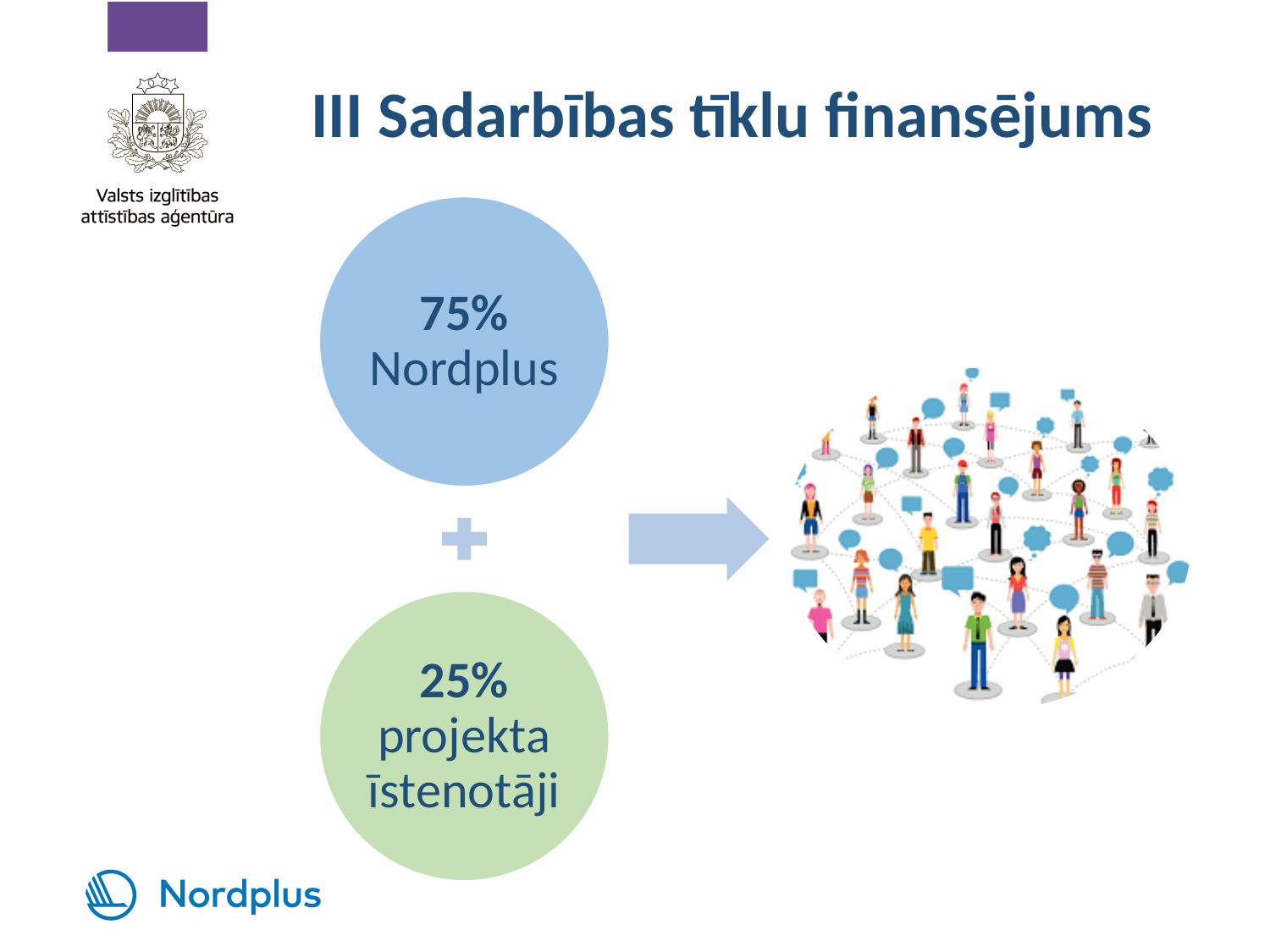

# III Sadarbības tīklu finansējums
75% Nordplus

25% projekta īstenotāji